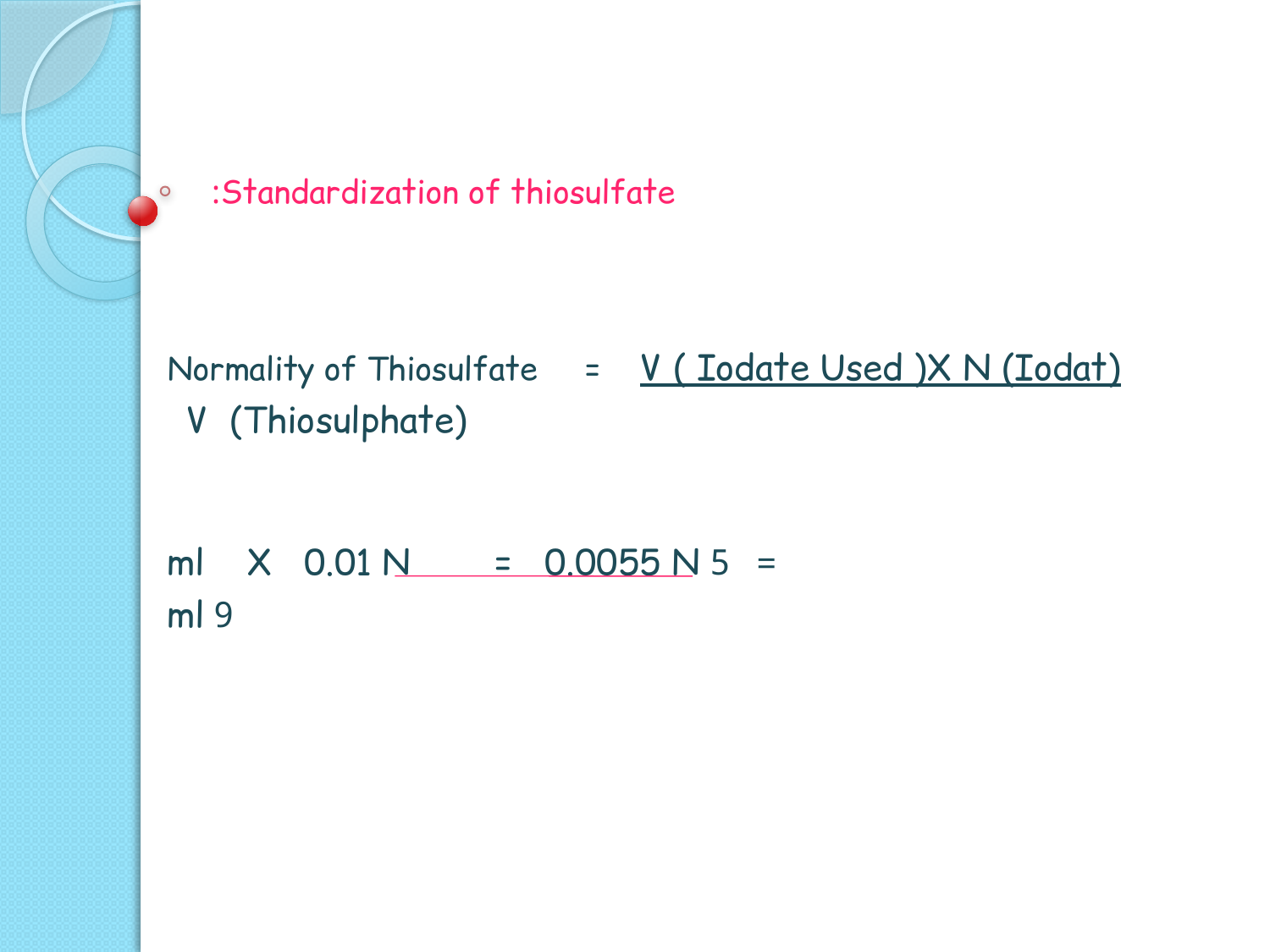

# Standardization of thiosulfate:

Normality of Thiosulfate     =    V ( Iodate Used )X N (Iodat)
                                                       V  (Thiosulphate)

               =   5 ml    X   0.01 N        =   0.0055 N
                            9 ml